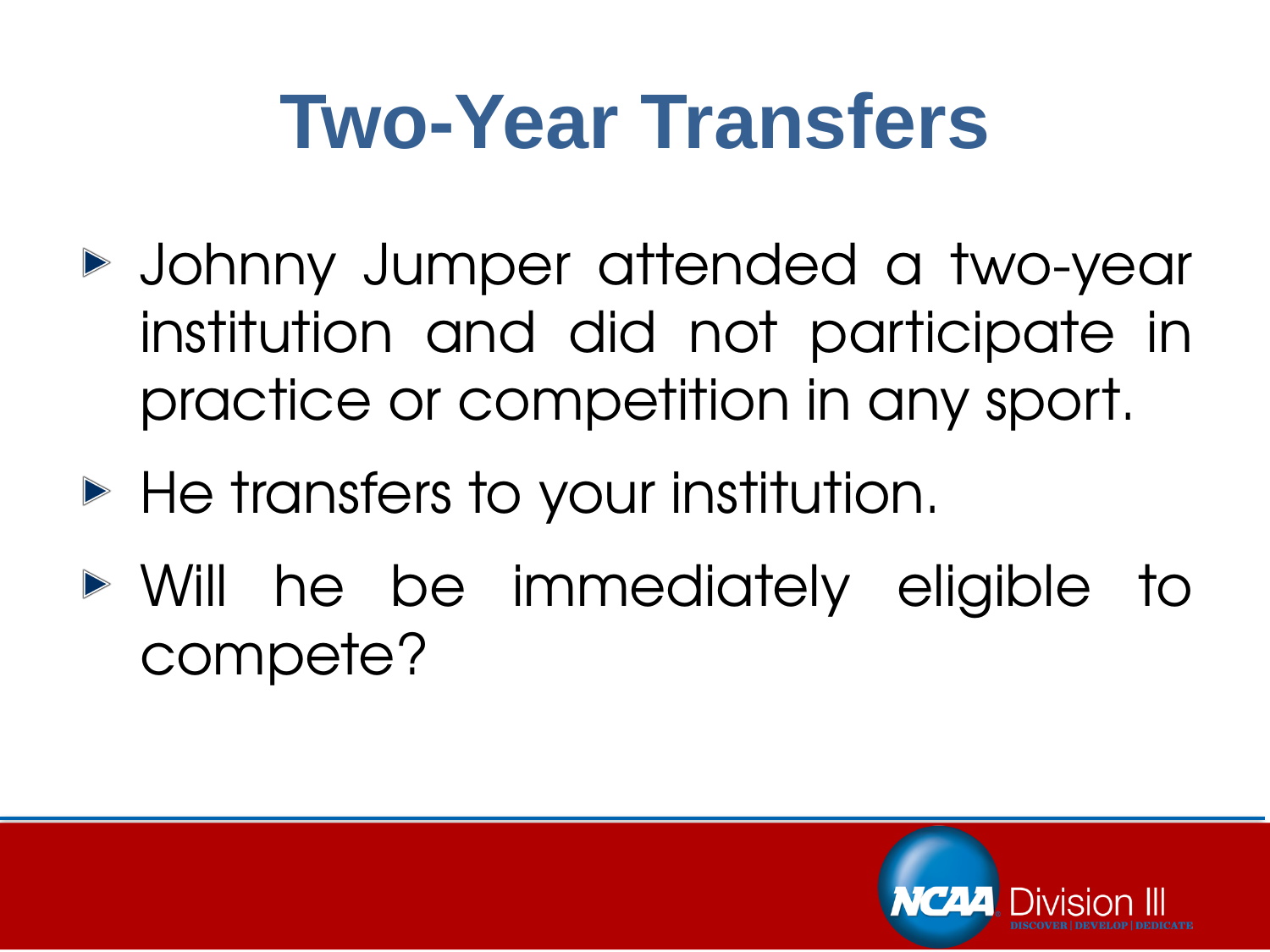

# Two-Year Transfers
Johnny Jumper attended a two-year institution and did not participate in practice or competition in any sport.

He transfers to your institution.

Will he be immediately eligible to compete?